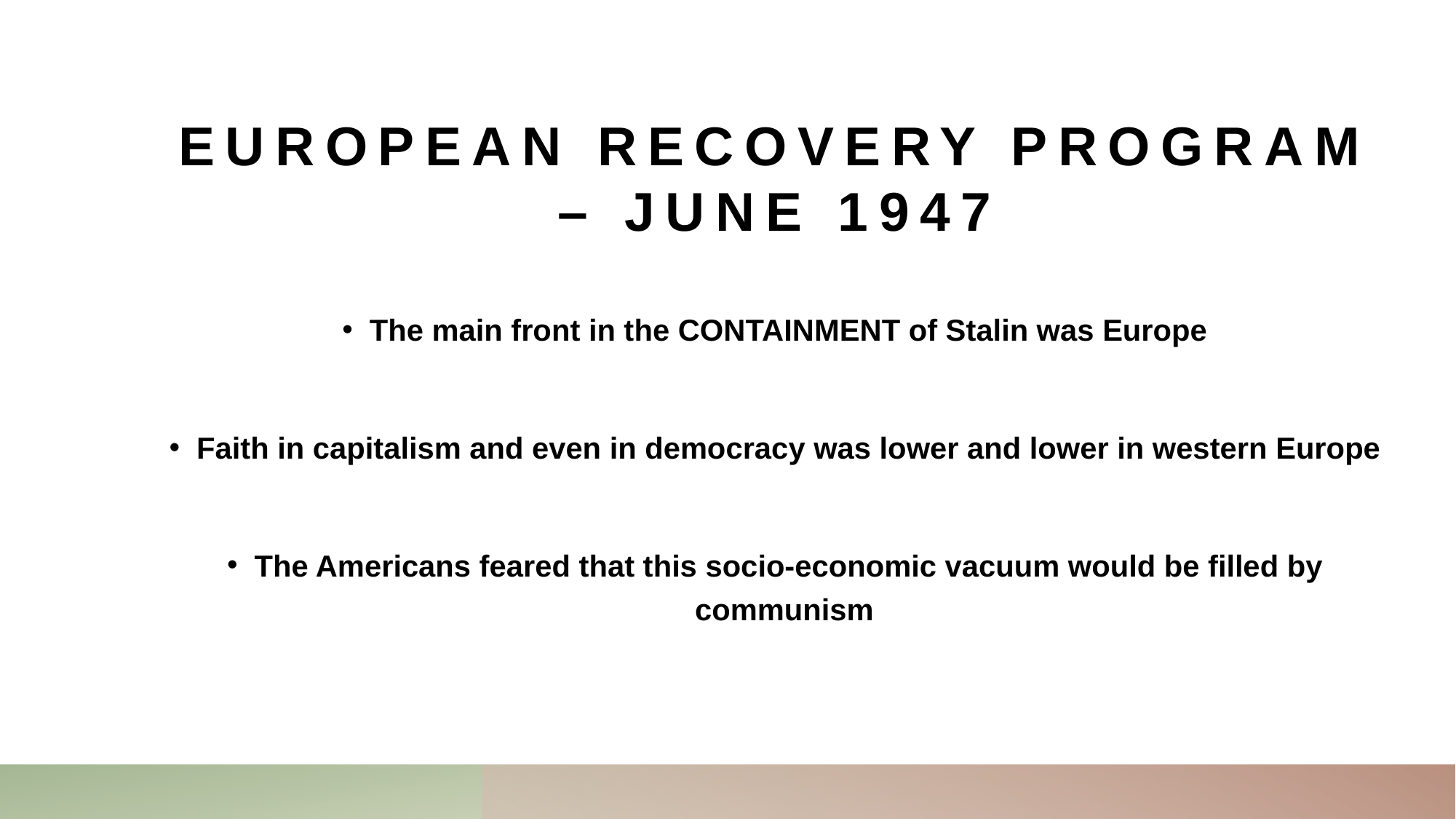

# EUROPEAN RECOVERY Program – JUNE 1947

The main front in the CONTAINMENT of Stalin was Europe

Faith in capitalism and even in democracy was lower and lower in western Europe

The Americans feared that this socio-economic vacuum would be filled by communism